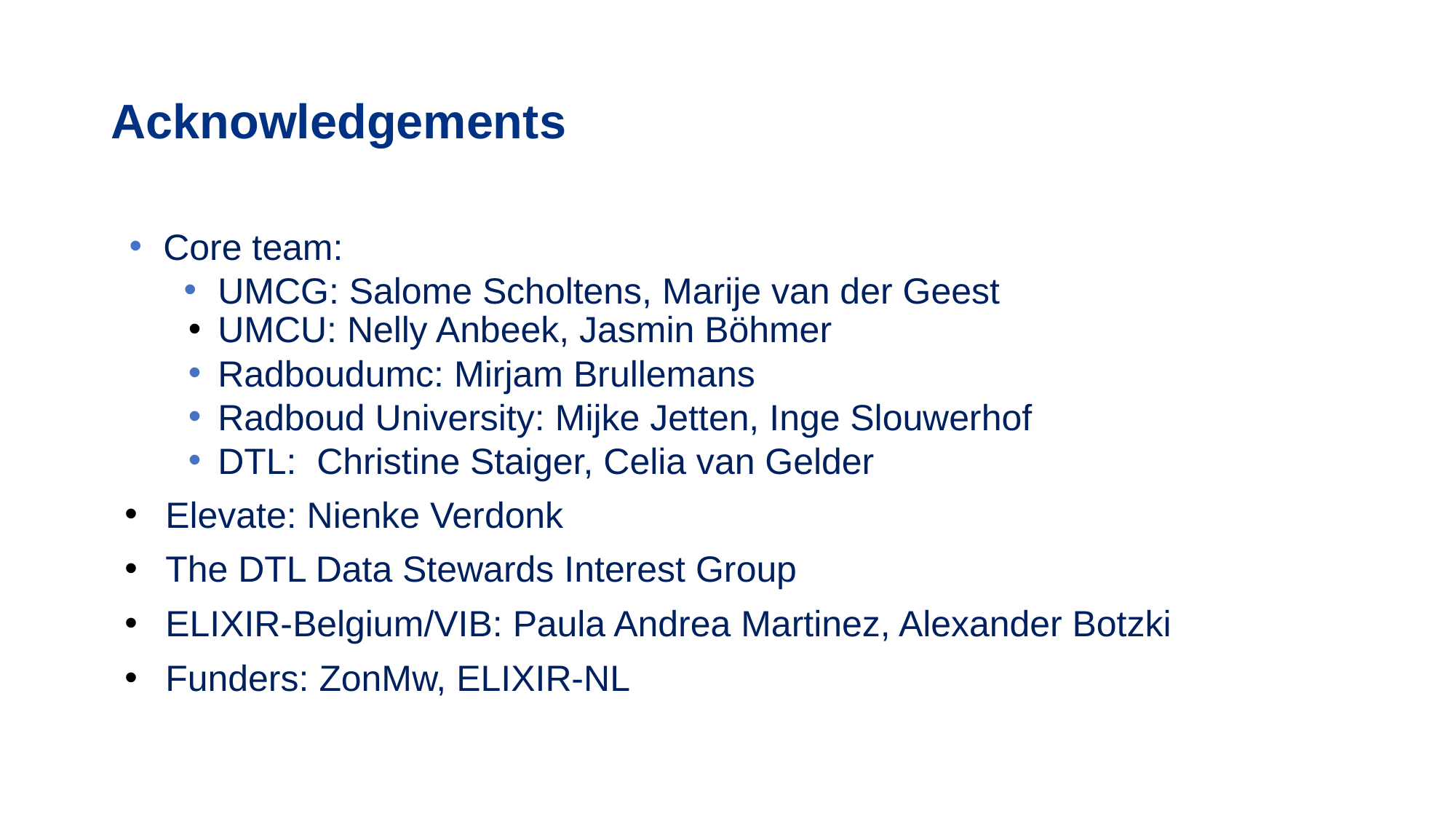

# Acknowledgements
Core team:
UMCG: Salome Scholtens, Marije van der Geest
UMCU: Nelly Anbeek, Jasmin Böhmer
Radboudumc: Mirjam Brullemans
Radboud University: Mijke Jetten, Inge Slouwerhof
DTL:  Christine Staiger, Celia van Gelder
Elevate: Nienke Verdonk
The DTL Data Stewards Interest Group
ELIXIR-Belgium/VIB: Paula Andrea Martinez, Alexander Botzki
Funders: ZonMw, ELIXIR-NL